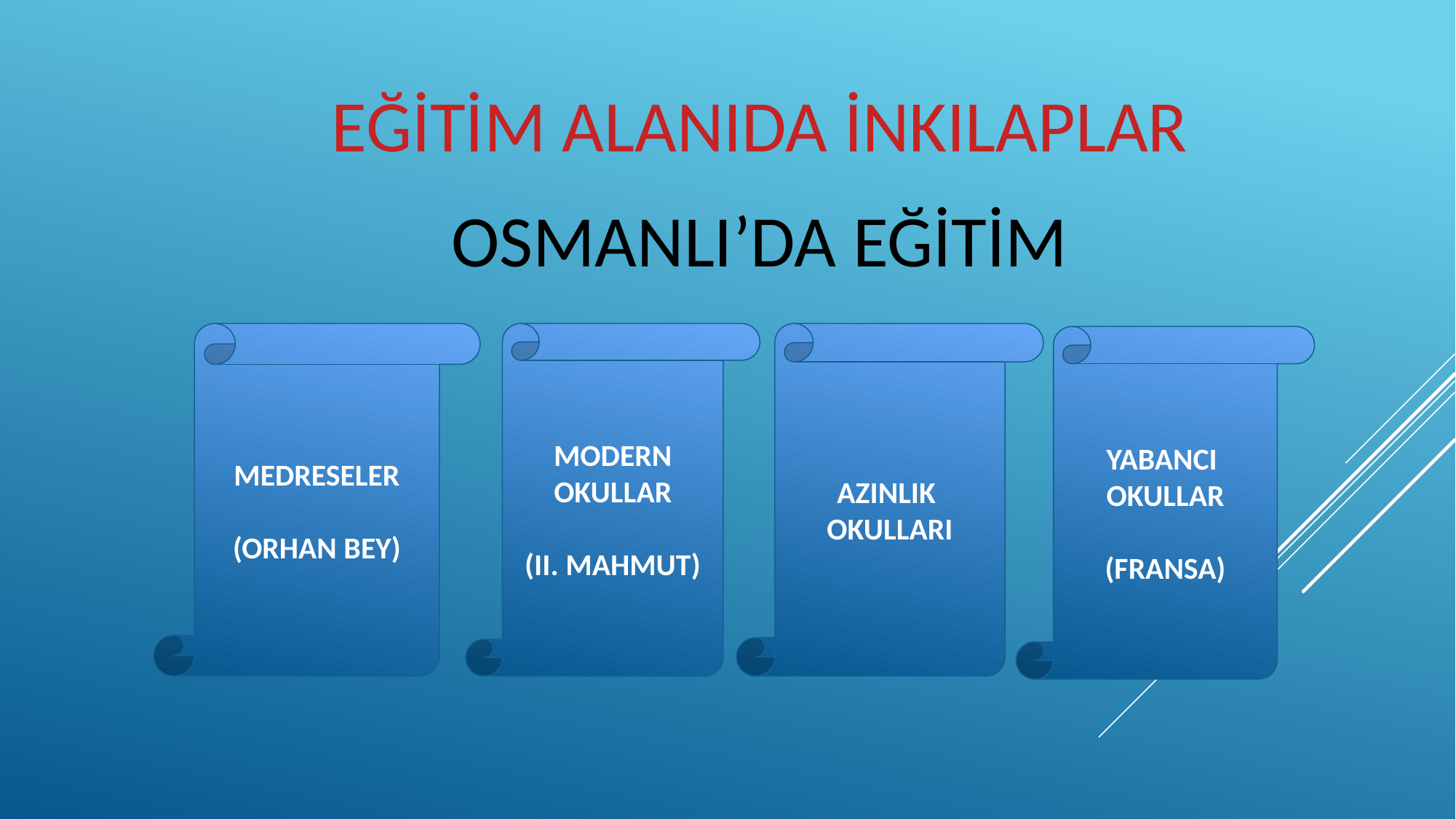

EĞİTİM ALANIDA İNKILAPLAR
OSMANLI’DA EĞİTİM
MEDRESELER

(ORHAN BEY)
MODERN
OKULLAR

(II. MAHMUT)
AZINLIK
OKULLARI
YABANCI
OKULLAR

(FRANSA)